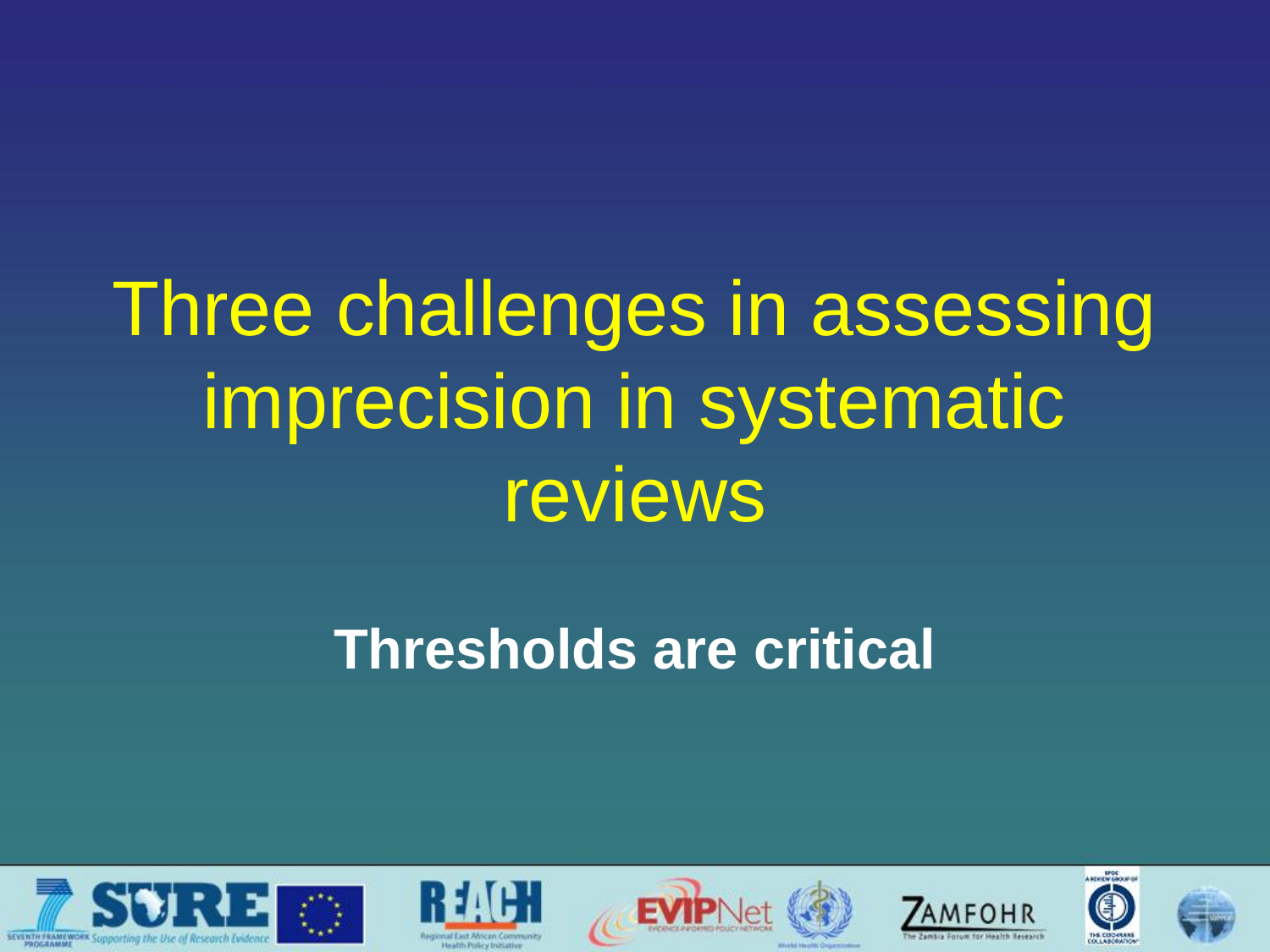

# Three challenges in assessing imprecision in systematic reviews
Thresholds are critical